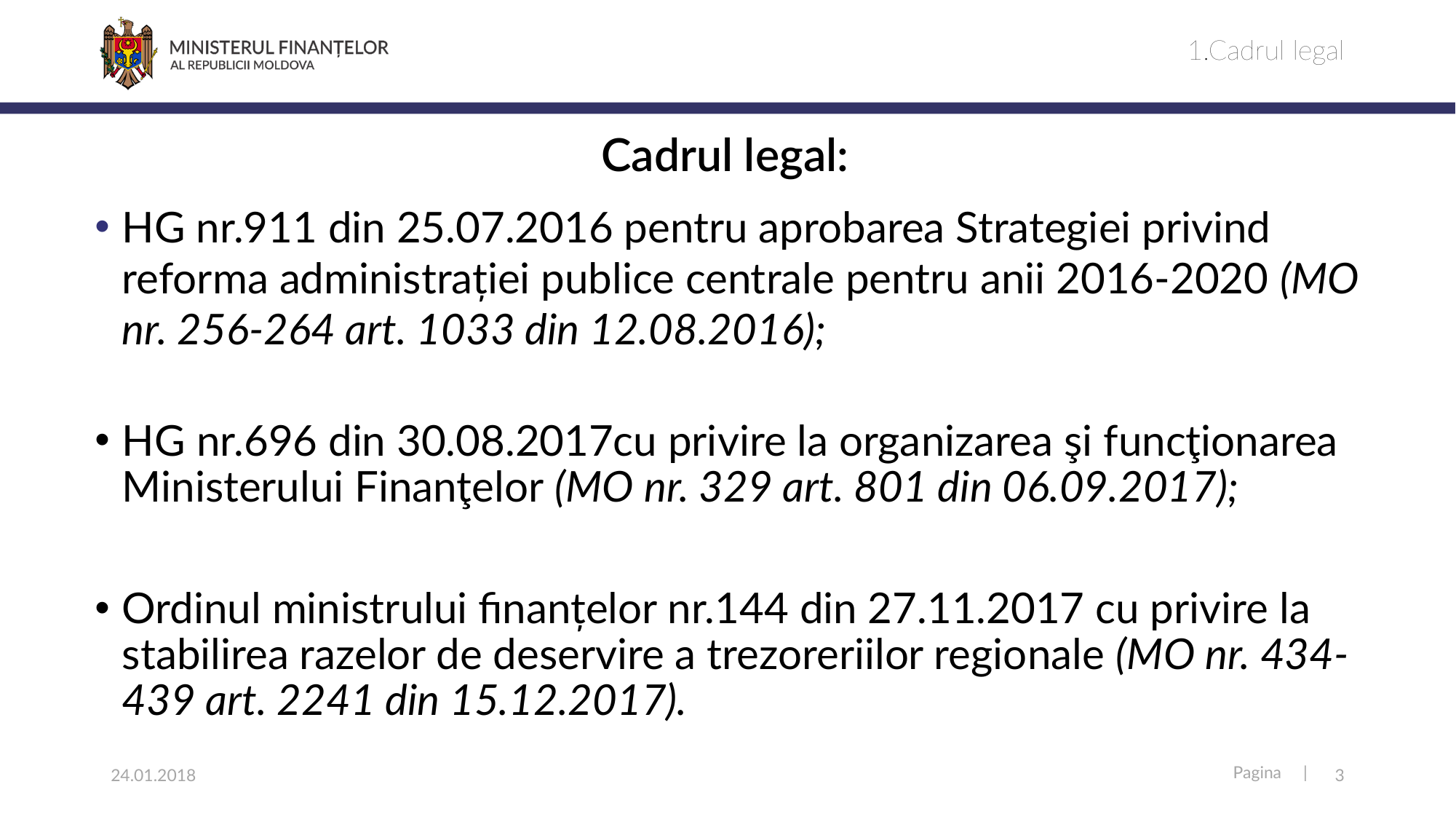

1.Cadrul legal
# Cadrul legal:
HG nr.911 din 25.07.2016 pentru aprobarea Strategiei privind reforma administrației publice centrale pentru anii 2016-2020 (MO nr. 256-264 art. 1033 din 12.08.2016);
HG nr.696 din 30.08.2017cu privire la organizarea şi funcţionarea Ministerului Finanţelor (MO nr. 329 art. 801 din 06.09.2017);

Ordinul ministrului finanțelor nr.144 din 27.11.2017 cu privire la stabilirea razelor de deservire a trezoreriilor regionale (MO nr. 434-439 art. 2241 din 15.12.2017).
24.01.2018
3